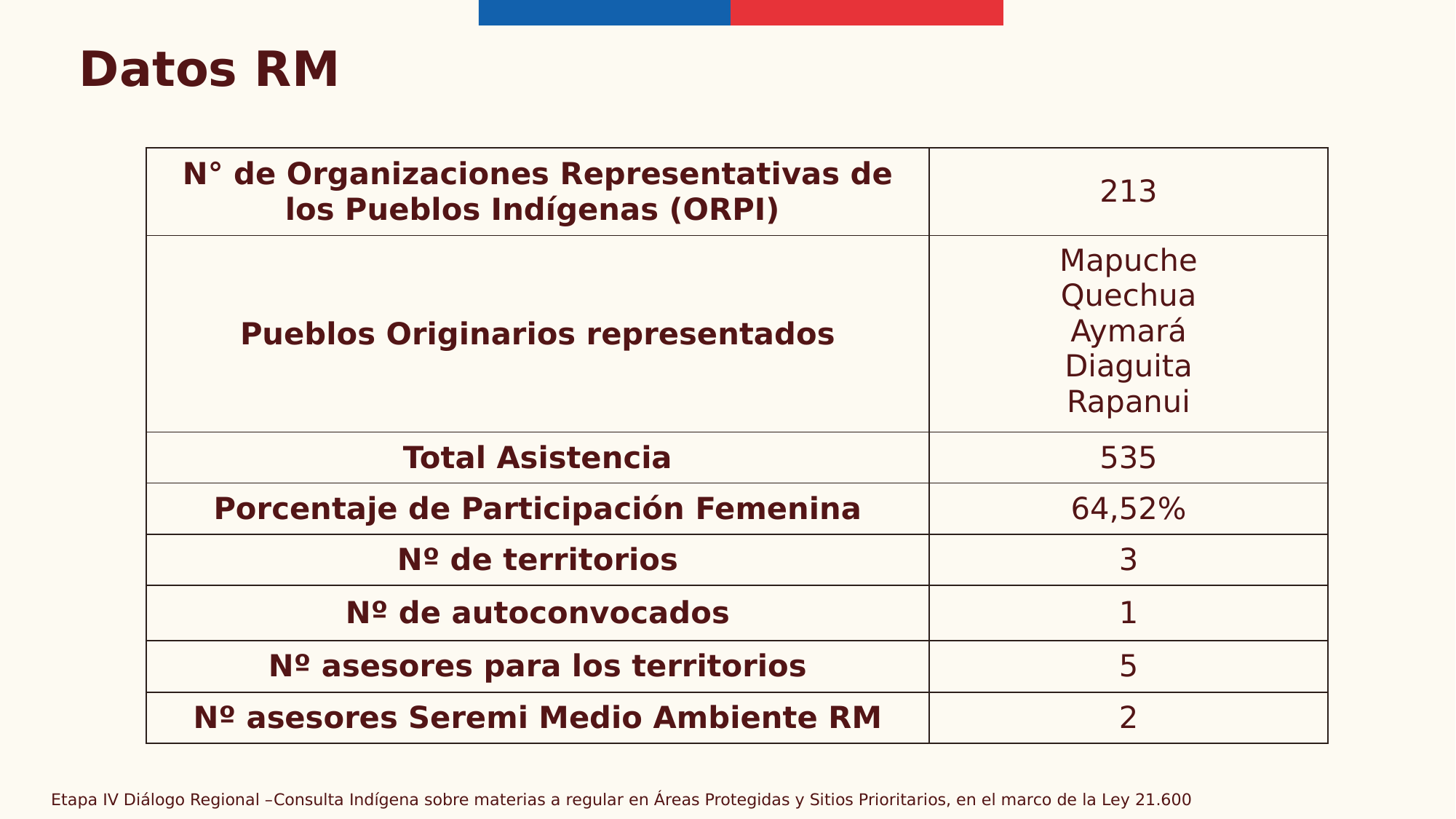

# Datos RM
| N° de Organizaciones Representativas de los Pueblos Indígenas (ORPI) | 213 |
| --- | --- |
| Pueblos Originarios representados | Mapuche Quechua Aymará Diaguita Rapanui |
| Total Asistencia | 535 |
| Porcentaje de Participación Femenina | 64,52% |
| Nº de territorios | 3 |
| Nº de autoconvocados | 1 |
| Nº asesores para los territorios | 5 |
| Nº asesores Seremi Medio Ambiente RM | 2 |

Etapa IV Diálogo Regional –Consulta Indígena sobre materias a regular en Áreas Protegidas y Sitios Prioritarios, en el marco de la Ley 21.600